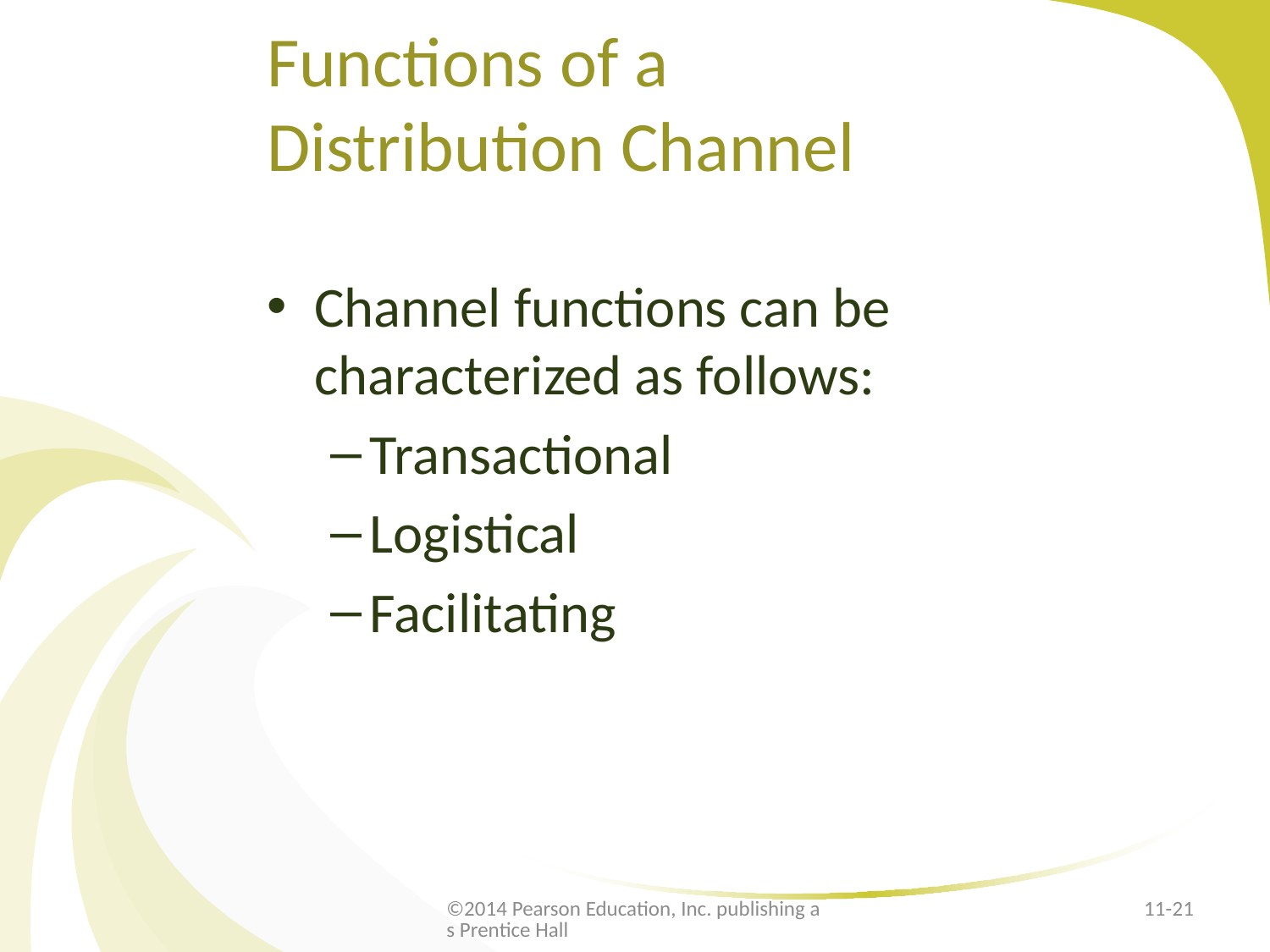

# Functions of a Distribution Channel
Channel functions can be characterized as follows:
Transactional
Logistical
Facilitating
©2014 Pearson Education, Inc. publishing as Prentice Hall
11-21